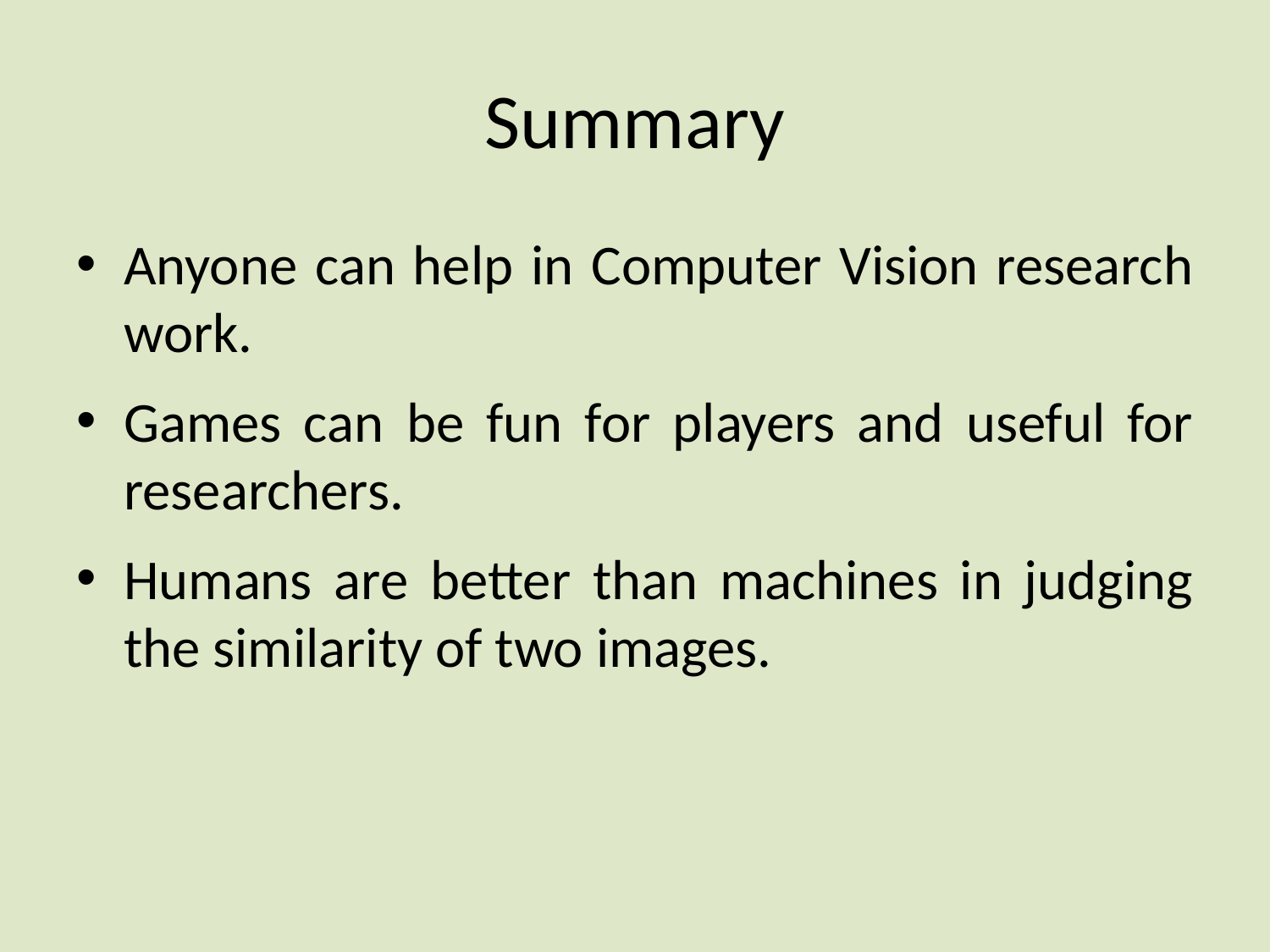

# Summary
Anyone can help in Computer Vision research work.
Games can be fun for players and useful for researchers.
Humans are better than machines in judging the similarity of two images.